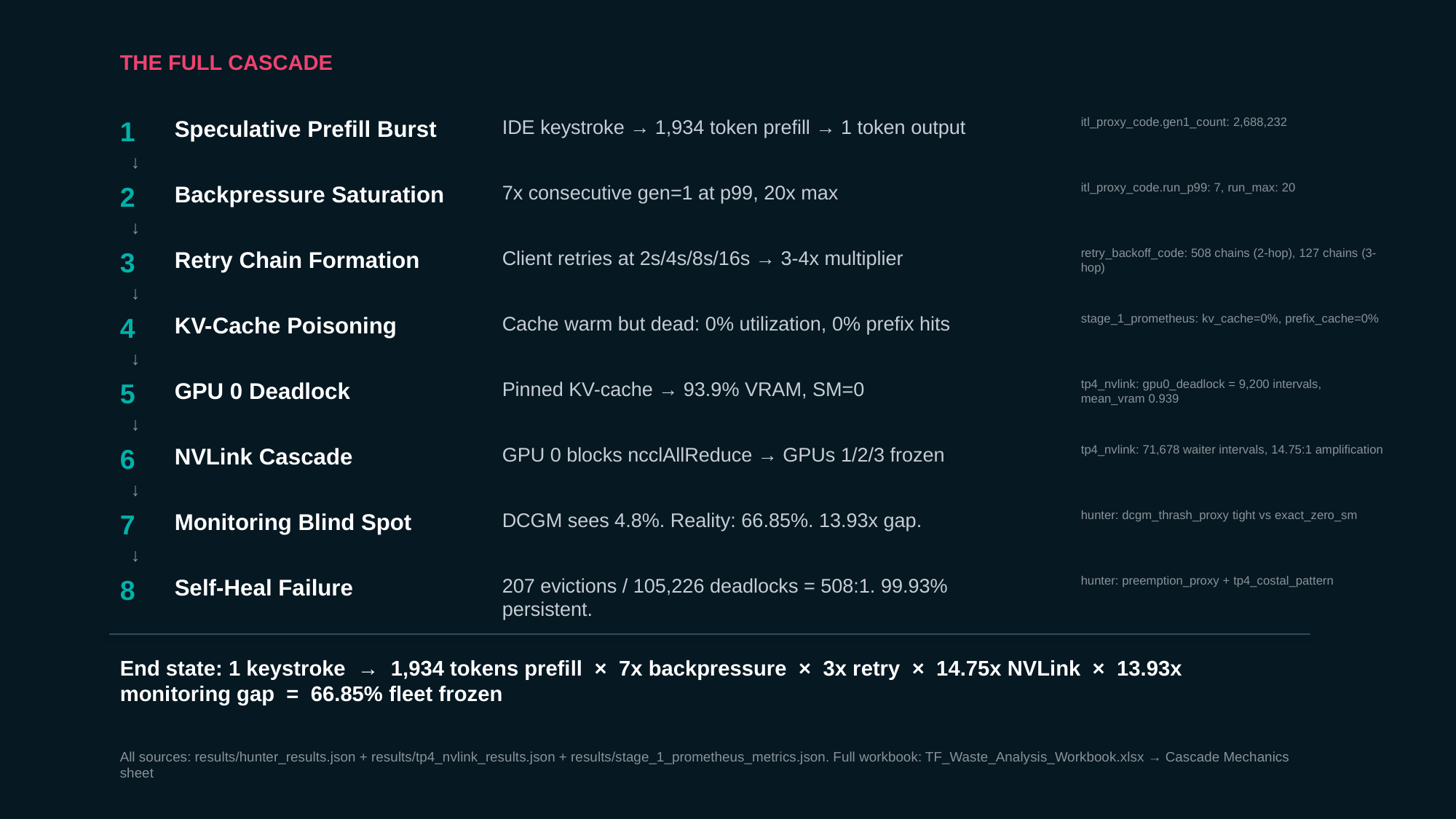

THE FULL CASCADE
1
Speculative Prefill Burst
IDE keystroke → 1,934 token prefill → 1 token output
itl_proxy_code.gen1_count: 2,688,232
↓
2
Backpressure Saturation
7x consecutive gen=1 at p99, 20x max
itl_proxy_code.run_p99: 7, run_max: 20
↓
3
Retry Chain Formation
Client retries at 2s/4s/8s/16s → 3-4x multiplier
retry_backoff_code: 508 chains (2-hop), 127 chains (3-hop)
↓
4
KV-Cache Poisoning
Cache warm but dead: 0% utilization, 0% prefix hits
stage_1_prometheus: kv_cache=0%, prefix_cache=0%
↓
5
GPU 0 Deadlock
Pinned KV-cache → 93.9% VRAM, SM=0
tp4_nvlink: gpu0_deadlock = 9,200 intervals, mean_vram 0.939
↓
6
NVLink Cascade
GPU 0 blocks ncclAllReduce → GPUs 1/2/3 frozen
tp4_nvlink: 71,678 waiter intervals, 14.75:1 amplification
↓
7
Monitoring Blind Spot
DCGM sees 4.8%. Reality: 66.85%. 13.93x gap.
hunter: dcgm_thrash_proxy tight vs exact_zero_sm
↓
8
Self-Heal Failure
207 evictions / 105,226 deadlocks = 508:1. 99.93% persistent.
hunter: preemption_proxy + tp4_costal_pattern

End state: 1 keystroke  →  1,934 tokens prefill  ×  7x backpressure  ×  3x retry  ×  14.75x NVLink  ×  13.93x monitoring gap  =  66.85% fleet frozen
All sources: results/hunter_results.json + results/tp4_nvlink_results.json + results/stage_1_prometheus_metrics.json. Full workbook: TF_Waste_Analysis_Workbook.xlsx → Cascade Mechanics sheet